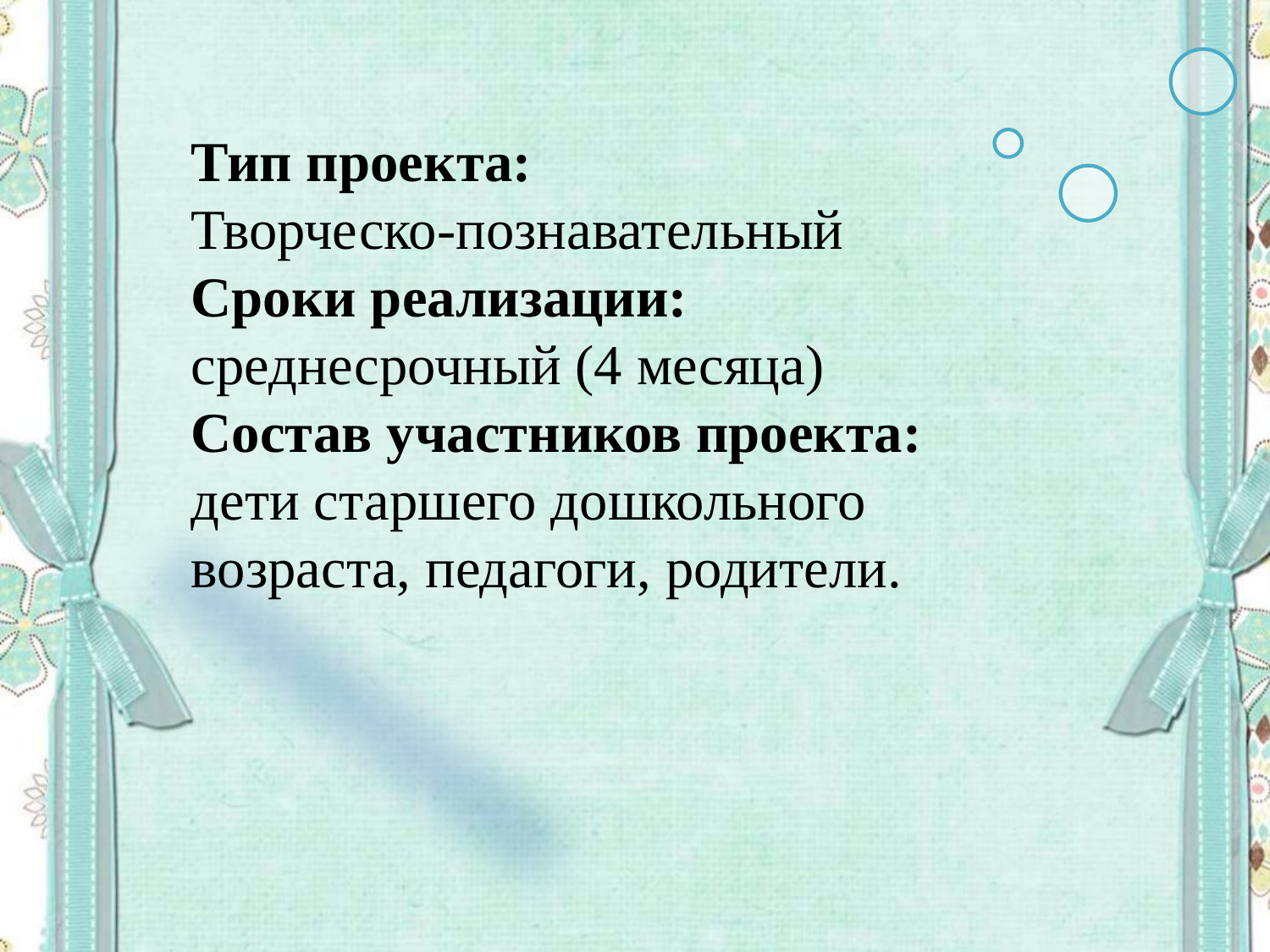

Тип проекта:
Творческо-познавательный
Сроки реализации:  среднесрочный (4 месяца)
Состав участников проекта: дети старшего дошкольного возраста, педагоги, родители.